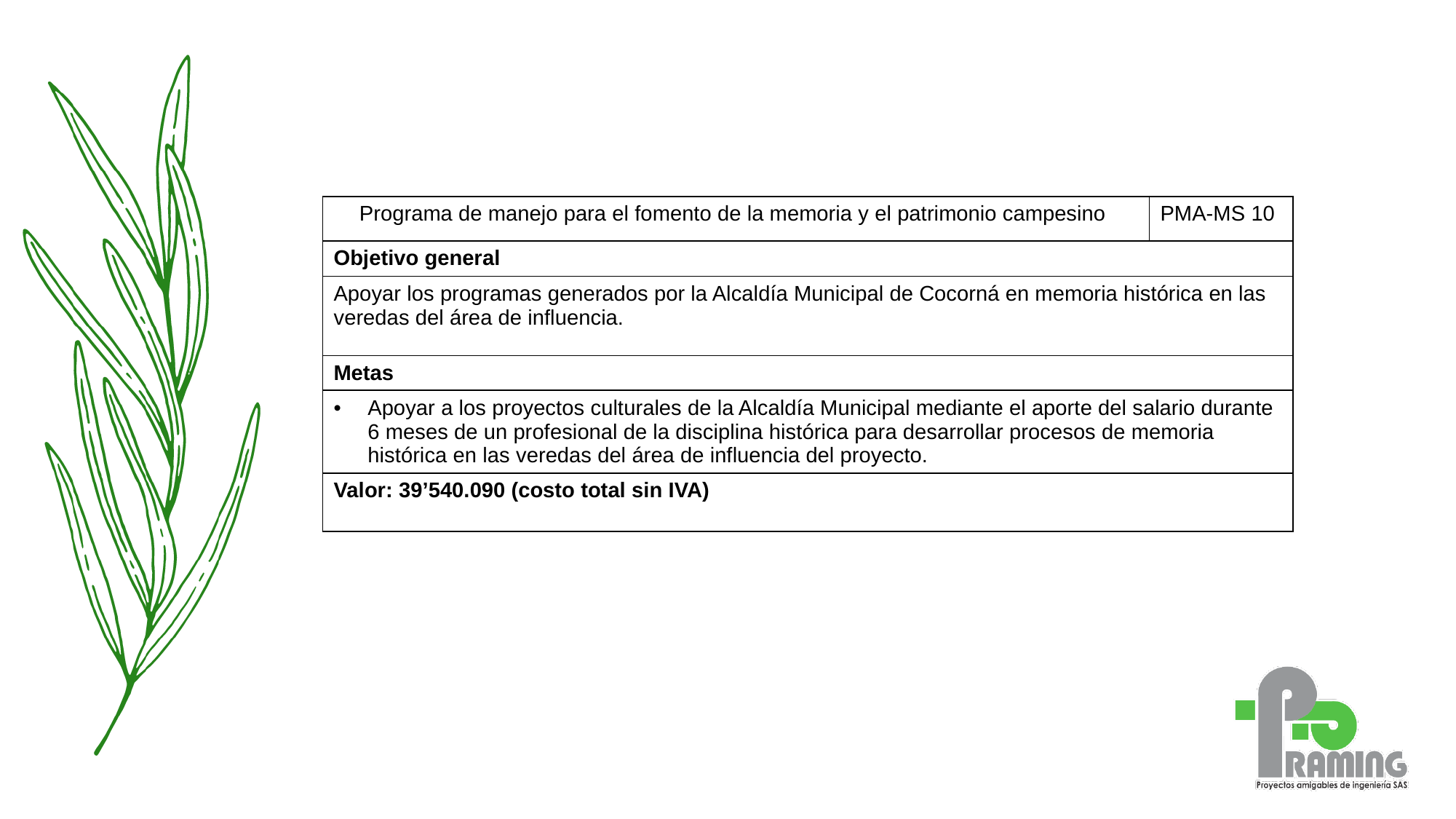

| Programa de manejo para el fomento de la memoria y el patrimonio campesino | PMA-MS 10 |
| --- | --- |
| Objetivo general |  |
| Apoyar los programas generados por la Alcaldía Municipal de Cocorná en memoria histórica en las veredas del área de influencia. |  |
| Metas |  |
| Apoyar a los proyectos culturales de la Alcaldía Municipal mediante el aporte del salario durante 6 meses de un profesional de la disciplina histórica para desarrollar procesos de memoria histórica en las veredas del área de influencia del proyecto. |  |
| Valor: 39’540.090 (costo total sin IVA) |  |